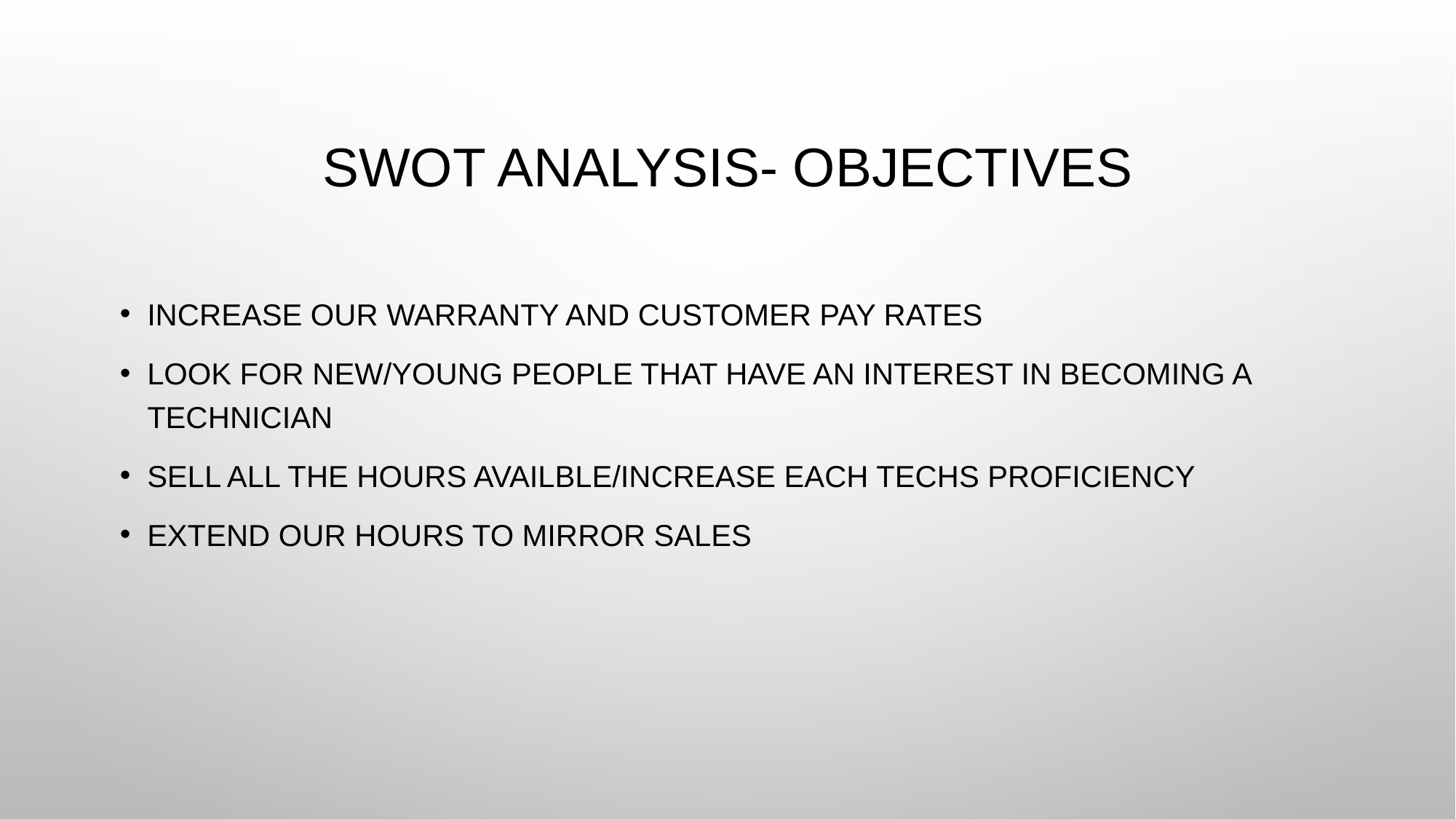

# SWOT Analysis- Objectives
INCREASE OUR WARRANTY AND CUSTOMER PAY RATES
LOOK FOR NEW/YOUNG PEOPLE THAT HAVE AN INTEREST IN BECOMING A TECHNICIAN
SELL ALL THE HOURS AVAILBLE/INCREASE EACH TECHS PROFICIENCY
EXTEND OUR HOURS TO MIRROR SALES